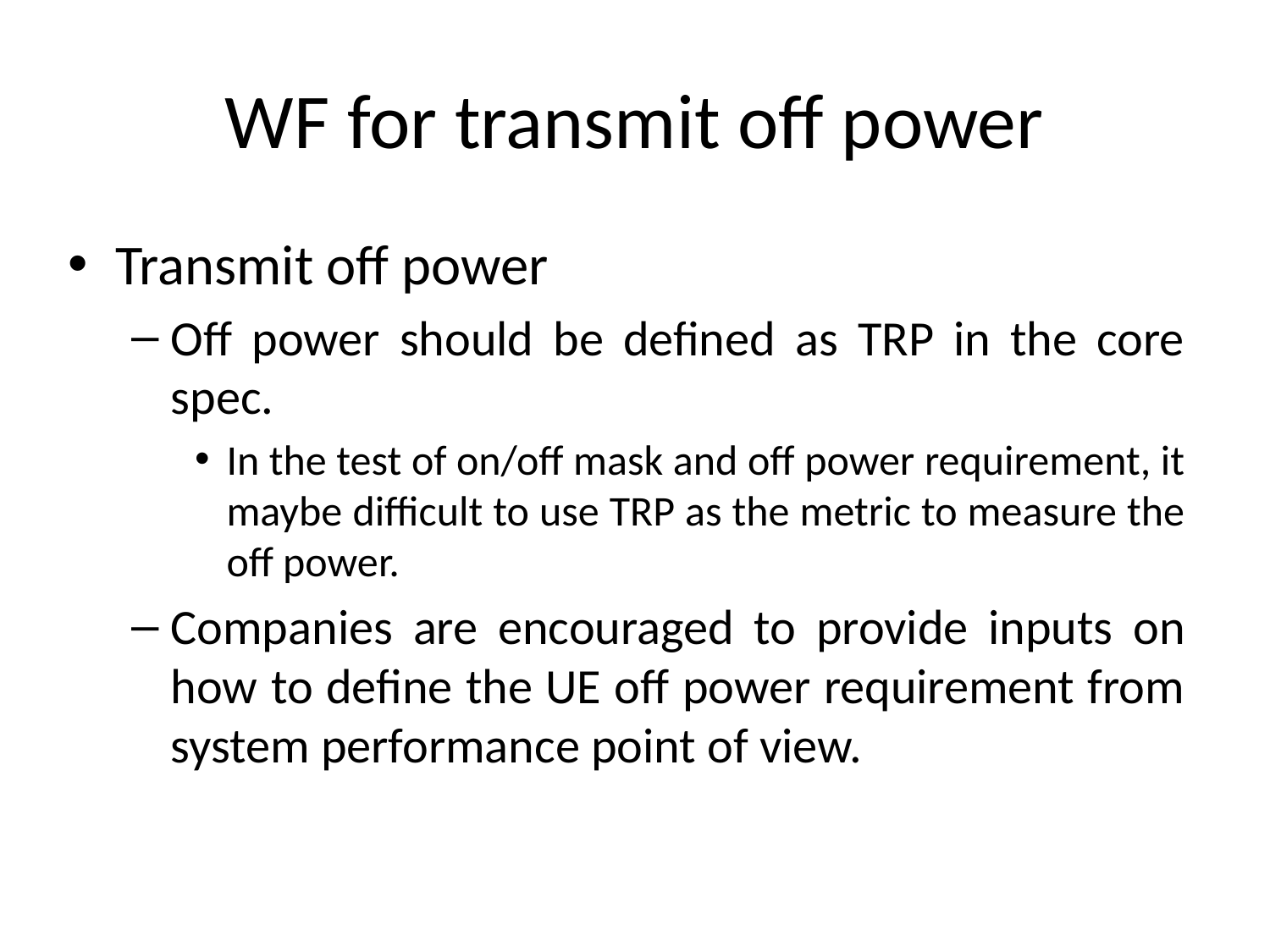

# WF for transmit off power
Transmit off power
Off power should be defined as TRP in the core spec.
In the test of on/off mask and off power requirement, it maybe difficult to use TRP as the metric to measure the off power.
Companies are encouraged to provide inputs on how to define the UE off power requirement from system performance point of view.